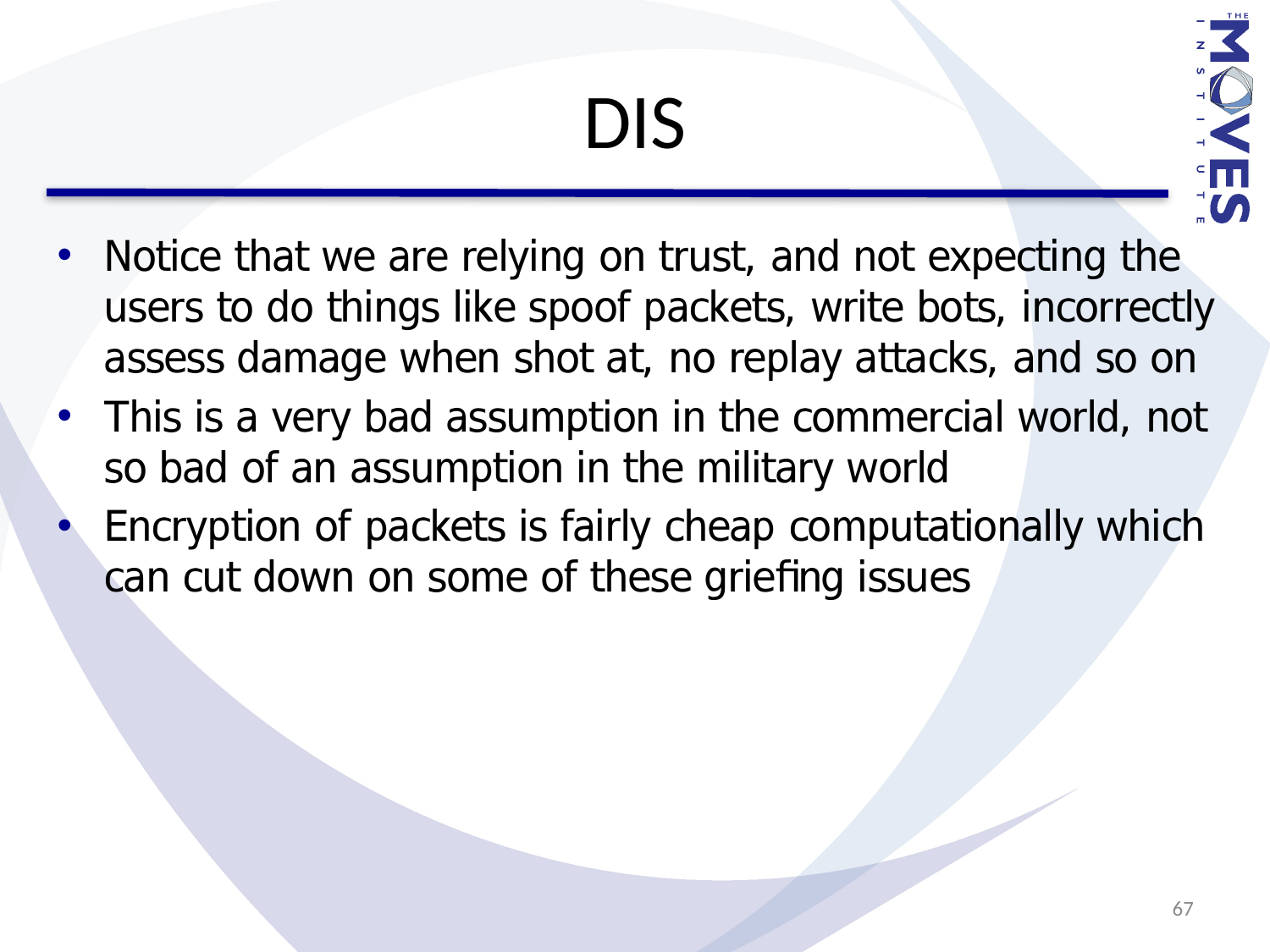

# DIS
Notice that we are relying on trust, and not expecting the users to do things like spoof packets, write bots, incorrectly assess damage when shot at, no replay attacks, and so on
This is a very bad assumption in the commercial world, not so bad of an assumption in the military world
Encryption of packets is fairly cheap computationally which can cut down on some of these griefing issues
67